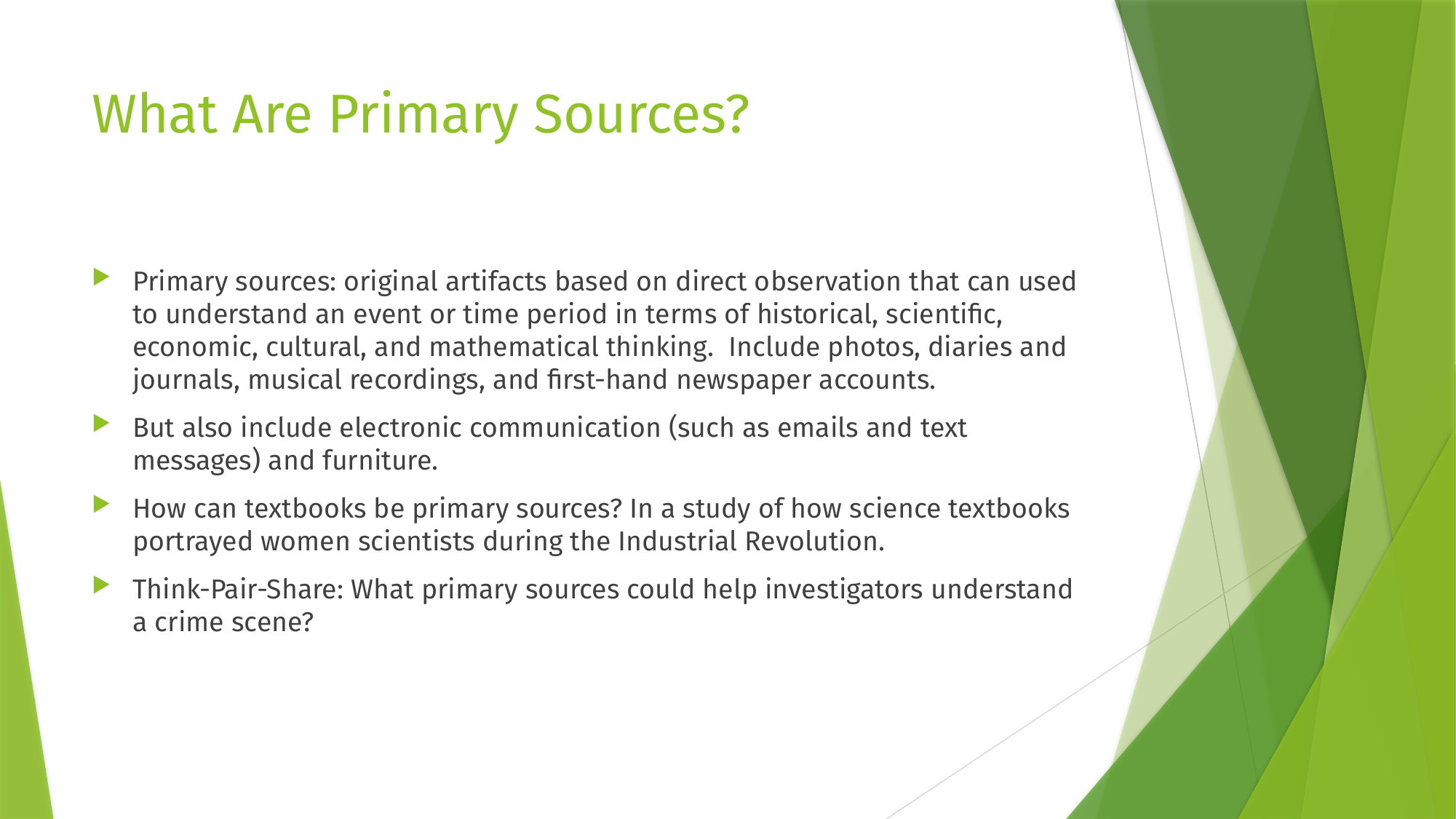

# What Are Primary Sources?
Primary sources: original artifacts based on direct observation that can used to understand an event or time period in terms of historical, scientific, economic, cultural, and mathematical thinking.  Include photos, diaries and journals, musical recordings, and first-hand newspaper accounts.
But also include electronic communication (such as emails and text messages) and furniture.
How can textbooks be primary sources? In a study of how science textbooks portrayed women scientists during the Industrial Revolution.
Think-Pair-Share: What primary sources could help investigators understand a crime scene?